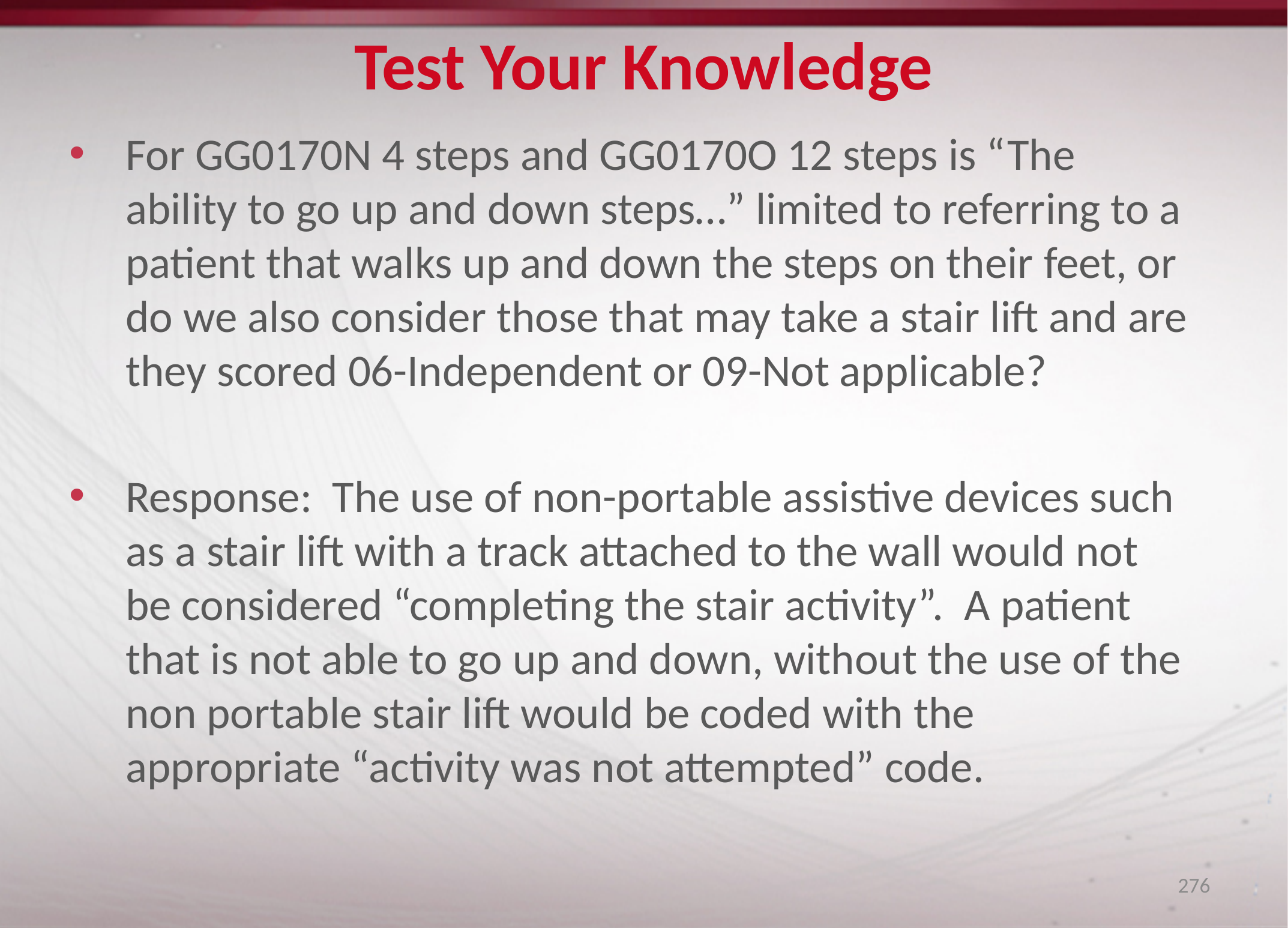

# Test Your Knowledge
For GG0170N 4 steps and GG0170O 12 steps is “The ability to go up and down steps…” limited to referring to a patient that walks up and down the steps on their feet, or do we also consider those that may take a stair lift and are they scored 06-Independent or 09-Not applicable?

Response:  The use of non-portable assistive devices such as a stair lift with a track attached to the wall would not be considered “completing the stair activity”.  A patient that is not able to go up and down, without the use of the non portable stair lift would be coded with the appropriate “activity was not attempted” code.
276